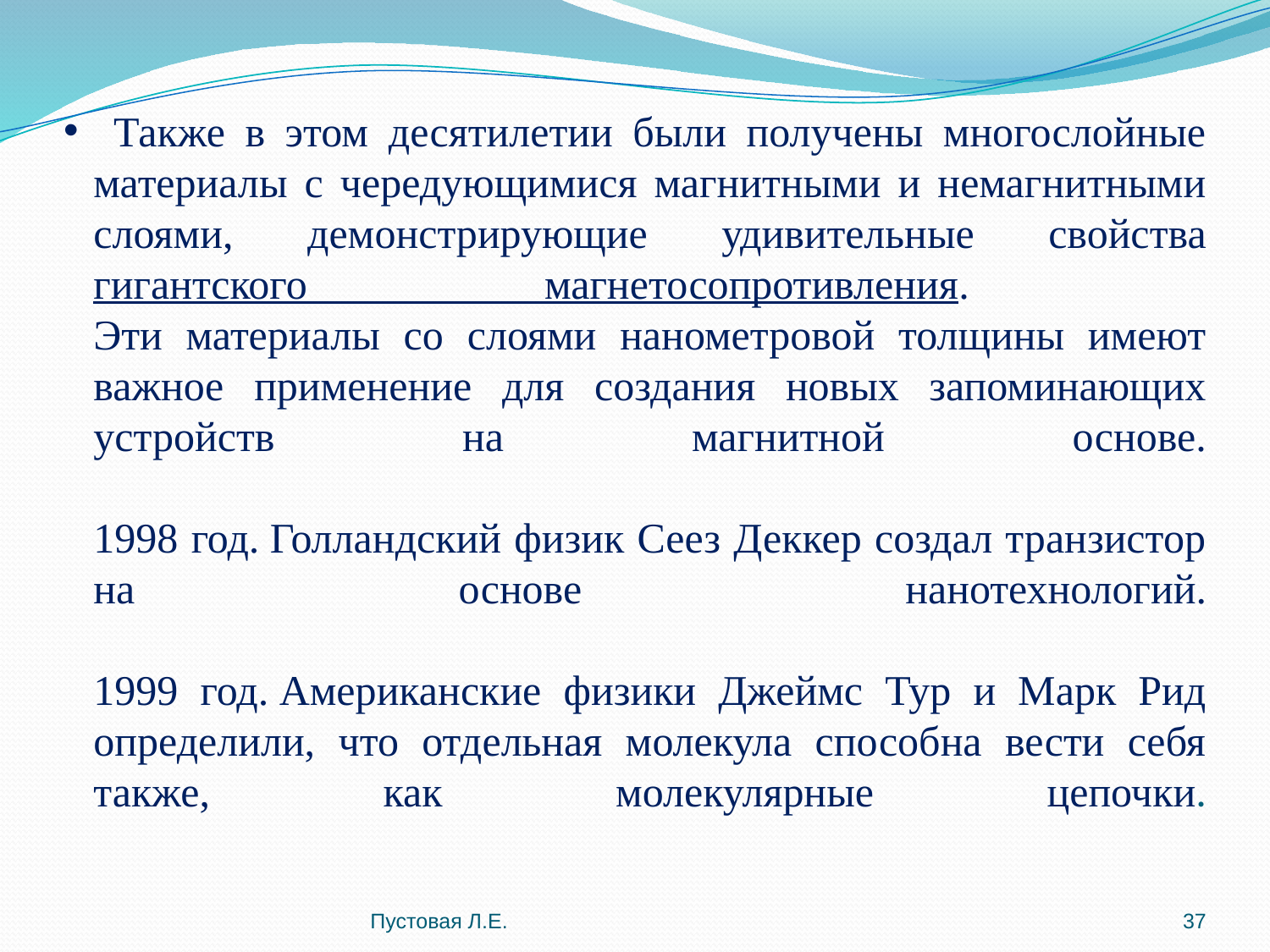

# Также в этом десятилетии были получены многослойные материалы с чередующимися магнитными и немагнитными слоями, демонстрирующие удивительные свойства гигантского магнетосопротивления. Эти материалы со слоями нанометровой толщины имеют важное применение для создания новых запоминающих устройств на магнитной основе. 1998 год. Голландский физик Сеез Деккер создал транзистор на основе нанотехнологий. 1999 год. Американские физики Джеймс Тур и Марк Рид определили, что отдельная молекула способна вести себя также, как молекулярные цепочки.
Пустовая Л.Е.
37